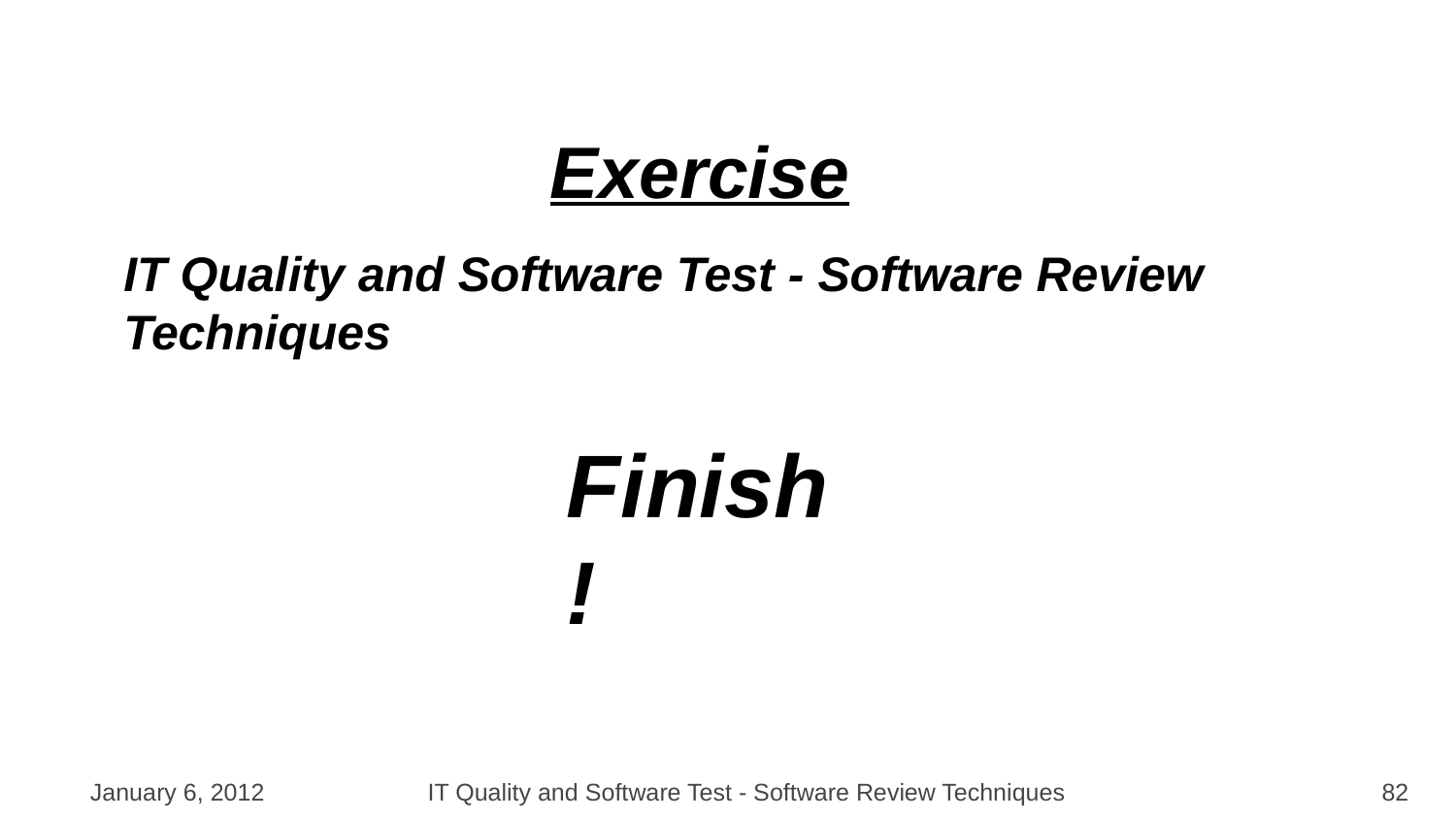

Exercise
IT Quality and Software Test - Software Review Techniques
Finish!
January 6, 2012
IT Quality and Software Test - Software Review Techniques
82